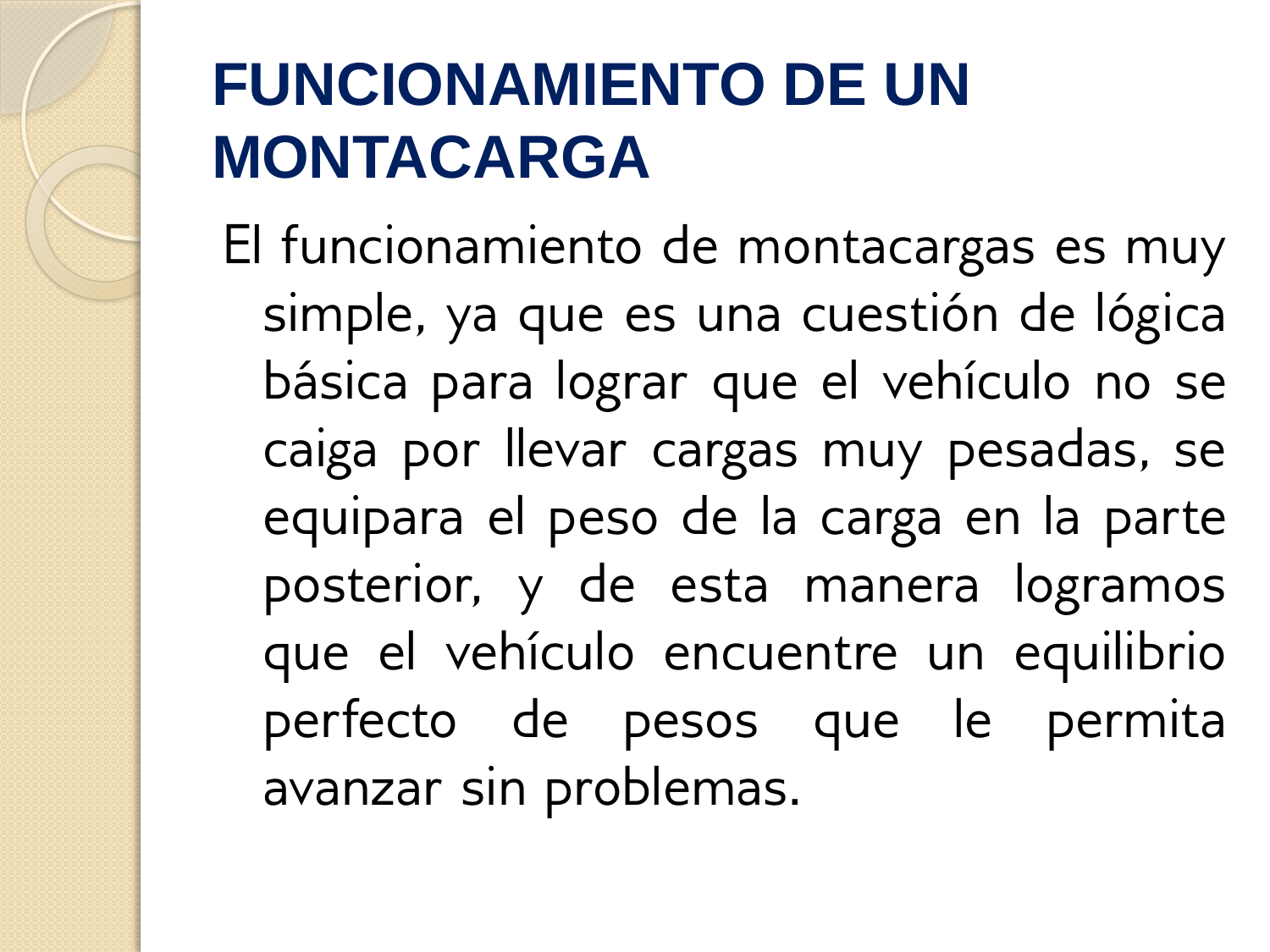

# FUNCIONAMIENTO DE UN MONTACARGA
El funcionamiento de montacargas es muy simple, ya que es una cuestión de lógica básica para lograr que el vehículo no se caiga por llevar cargas muy pesadas, se equipara el peso de la carga en la parte posterior, y de esta manera logramos que el vehículo encuentre un equilibrio perfecto de pesos que le permita avanzar sin problemas.